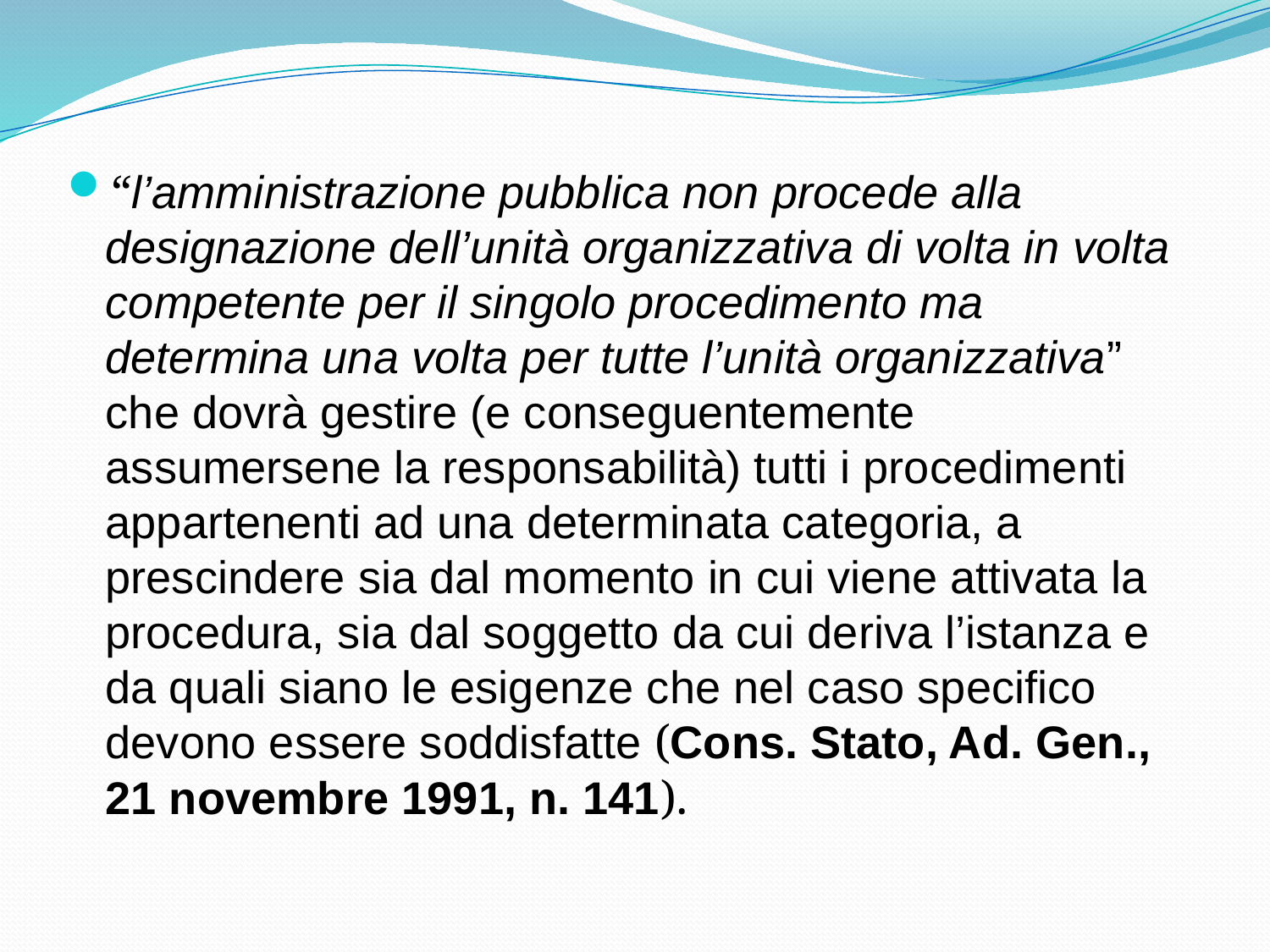

“l’amministrazione pubblica non procede alla designazione dell’unità organizzativa di volta in volta competente per il singolo procedimento ma determina una volta per tutte l’unità organizzativa” che dovrà gestire (e conseguentemente assumersene la responsabilità) tutti i procedimenti appartenenti ad una determinata categoria, a prescindere sia dal momento in cui viene attivata la procedura, sia dal soggetto da cui deriva l’istanza e da quali siano le esigenze che nel caso specifico devono essere soddisfatte (Cons. Stato, Ad. Gen., 21 novembre 1991, n. 141).